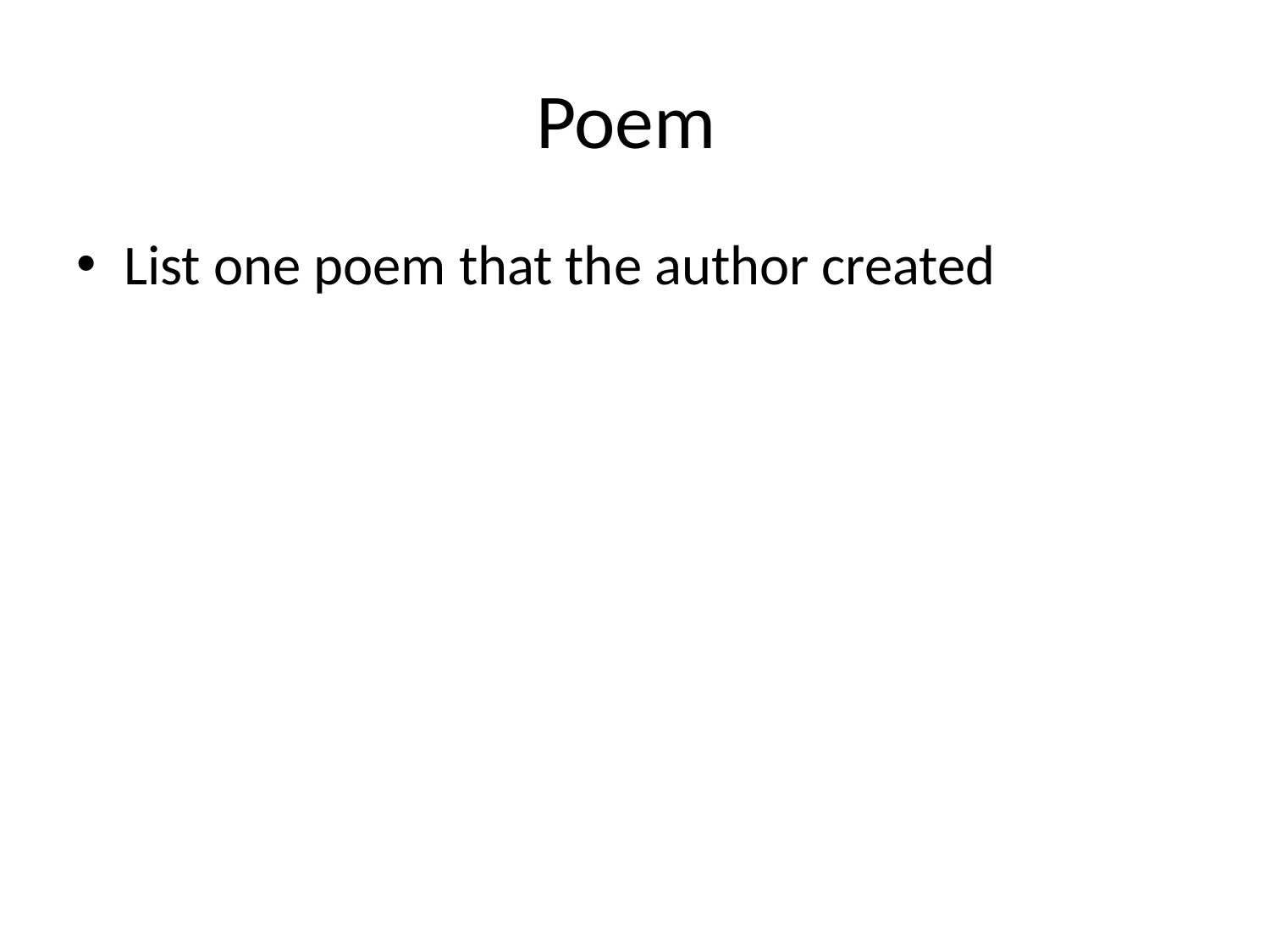

# Poem
List one poem that the author created